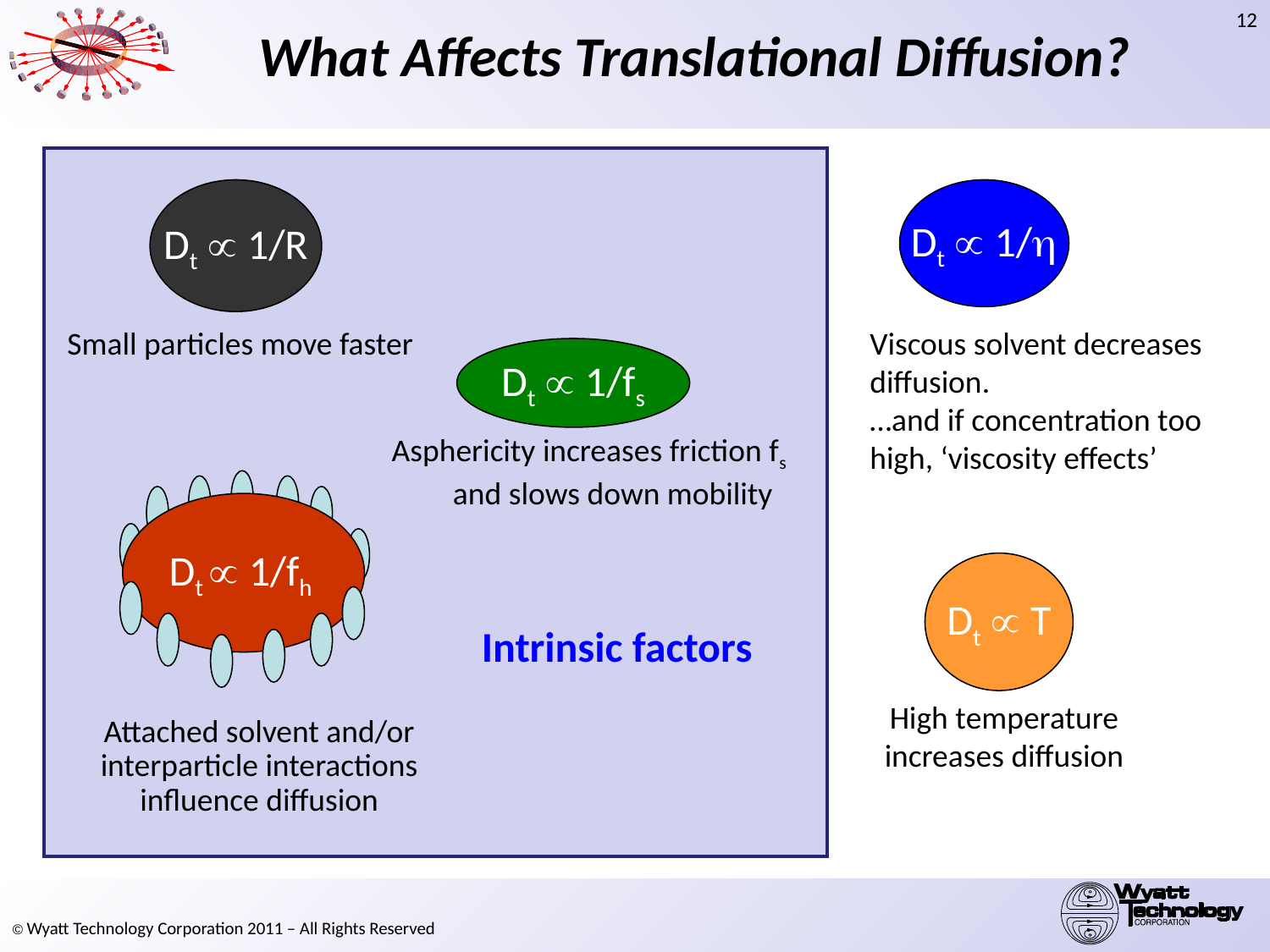

# What Affects Translational Diffusion?

Intrinsic factors
Dt ∝ 1/R
Small particles move faster
Dt ∝ 1/η
Viscous solvent decreases diffusion.
…and if concentration too high, ‘viscosity effects’

Dt ∝ 1/fs
Asphericity increases friction fs and slows down mobility

Dt ∝ 1/fh

Attached solvent and/or interparticle interactions influence diffusion
Dt ∝ T
High temperature increases diffusion